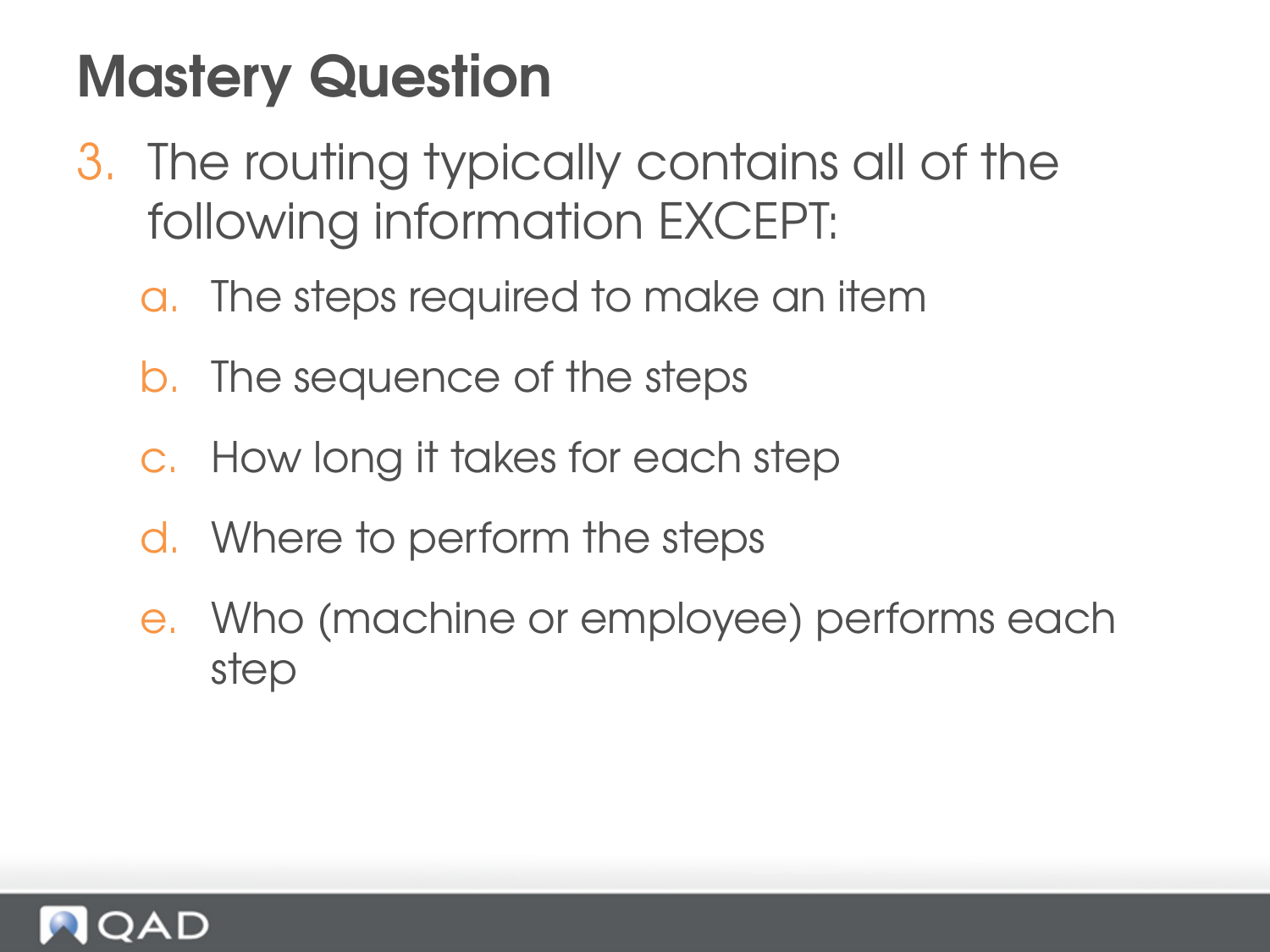

# Mastery Question
The routing typically contains all of the following information EXCEPT:
The steps required to make an item
The sequence of the steps
How long it takes for each step
Where to perform the steps
Who (machine or employee) performs each step